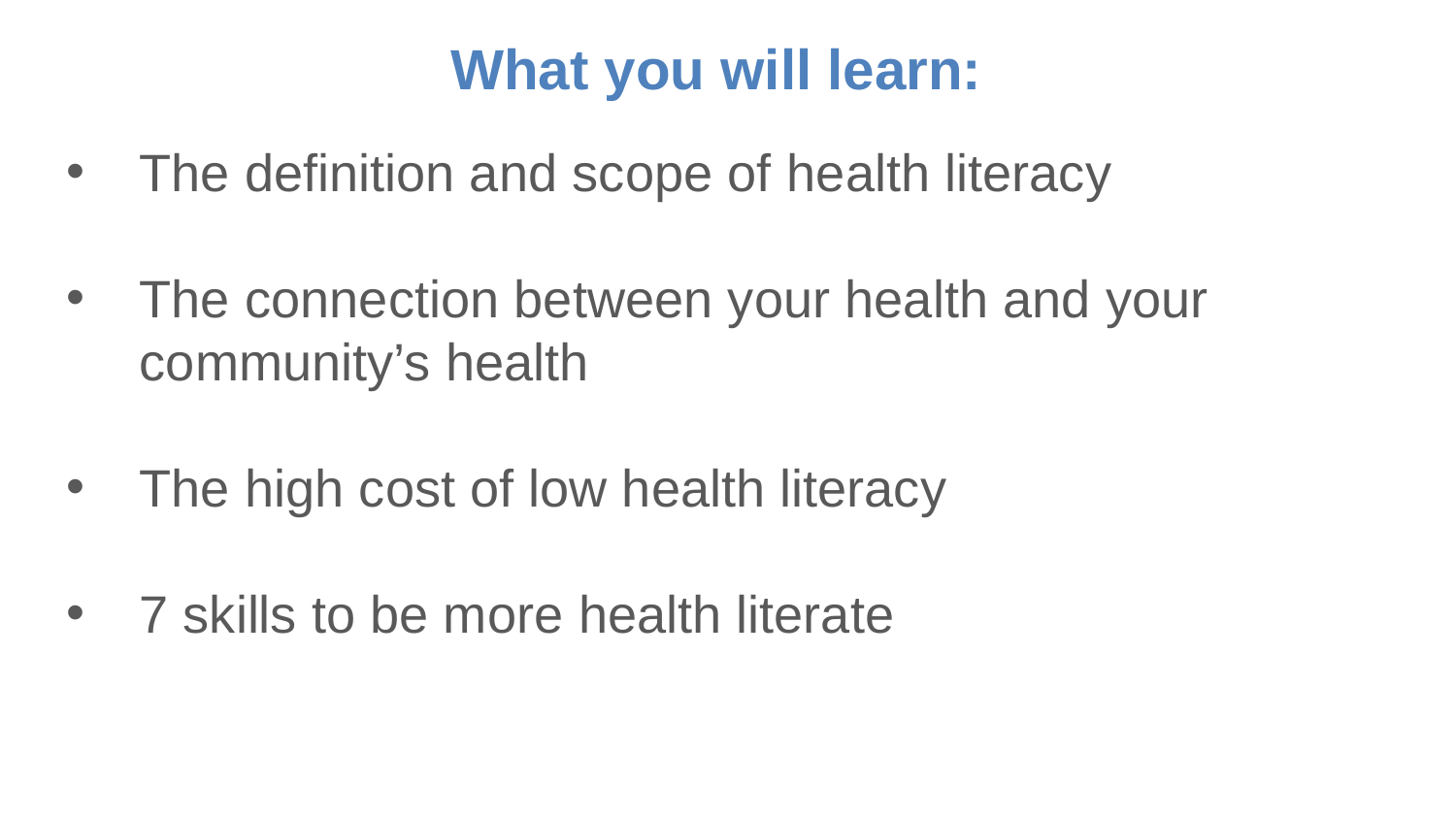

What you will learn:
The definition and scope of health literacy

The connection between your health and your community’s health

The high cost of low health literacy

7 skills to be more health literate